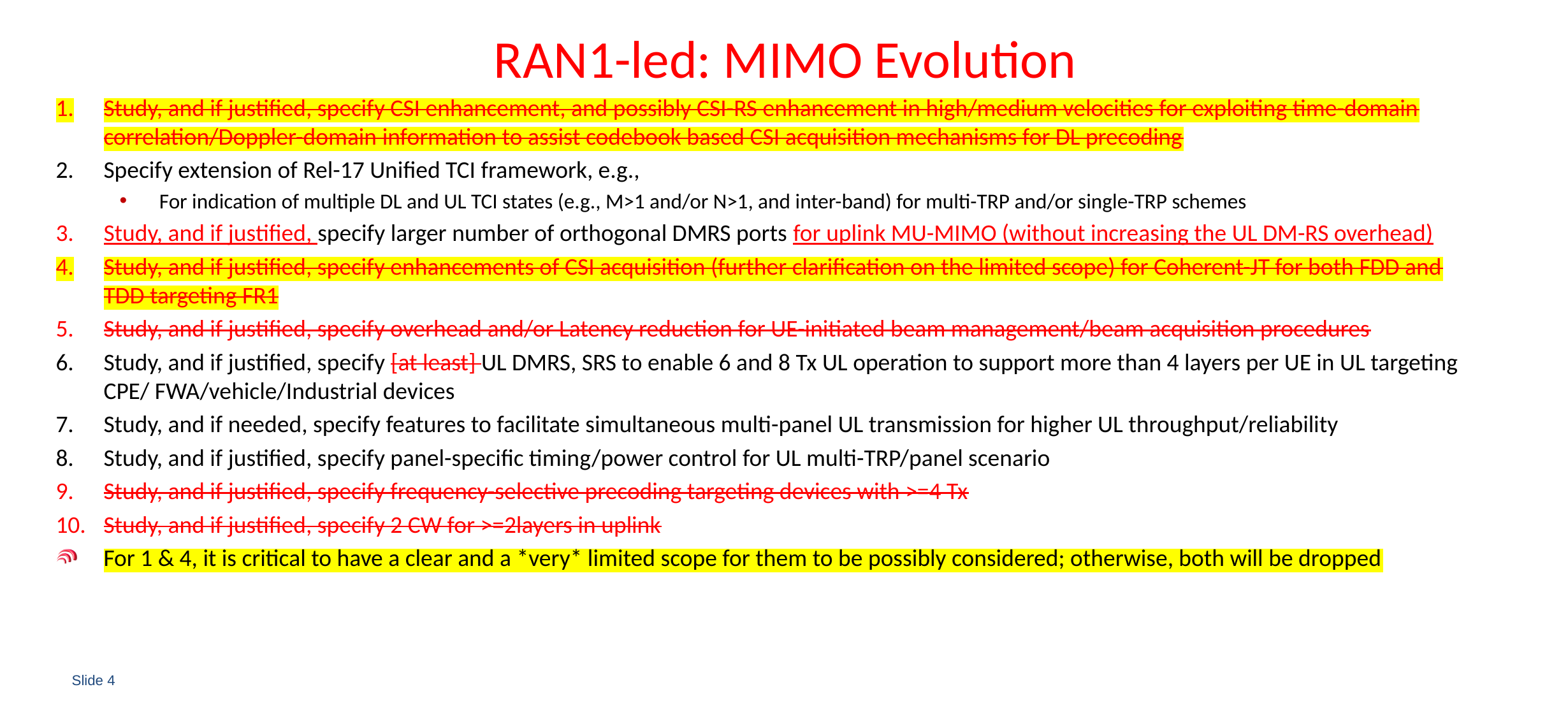

# RAN1-led: MIMO Evolution
Study, and if justified, specify CSI enhancement, and possibly CSI-RS enhancement in high/medium velocities for exploiting time-domain correlation/Doppler-domain information to assist codebook based CSI acquisition mechanisms for DL precoding
Specify extension of Rel-17 Unified TCI framework, e.g.,
For indication of multiple DL and UL TCI states (e.g., M>1 and/or N>1, and inter-band) for multi-TRP and/or single-TRP schemes
Study, and if justified, specify larger number of orthogonal DMRS ports for uplink MU-MIMO (without increasing the UL DM-RS overhead)
Study, and if justified, specify enhancements of CSI acquisition (further clarification on the limited scope) for Coherent-JT for both FDD and TDD targeting FR1
Study, and if justified, specify overhead and/or Latency reduction for UE-initiated beam management/beam acquisition procedures
Study, and if justified, specify [at least] UL DMRS, SRS to enable 6 and 8 Tx UL operation to support more than 4 layers per UE in UL targeting CPE/ FWA/vehicle/Industrial devices
Study, and if needed, specify features to facilitate simultaneous multi-panel UL transmission for higher UL throughput/reliability
Study, and if justified, specify panel-specific timing/power control for UL multi-TRP/panel scenario
Study, and if justified, specify frequency-selective precoding targeting devices with >=4 Tx
Study, and if justified, specify 2 CW for >=2layers in uplink
For 1 & 4, it is critical to have a clear and a *very* limited scope for them to be possibly considered; otherwise, both will be dropped